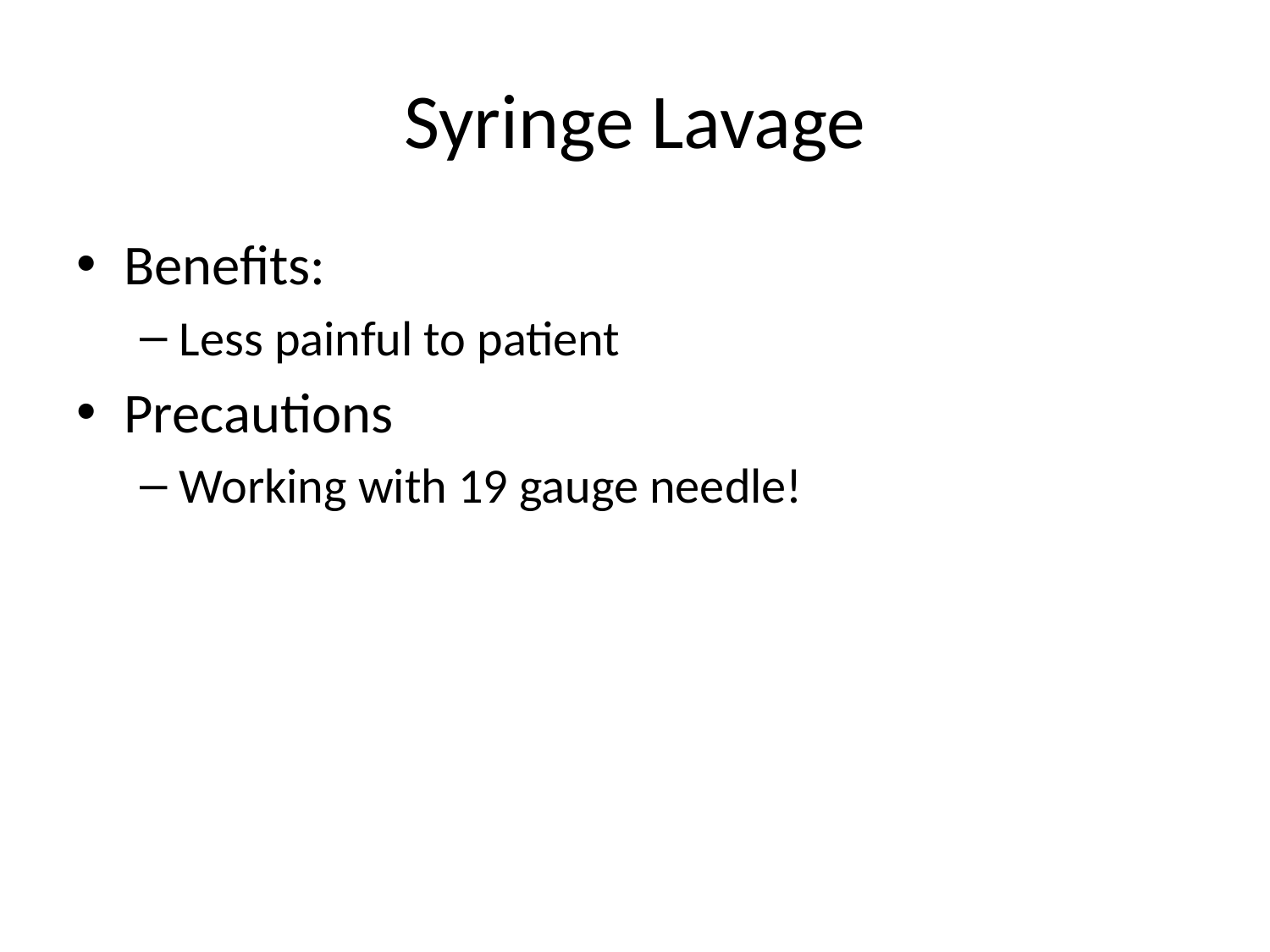

# Syringe Lavage
Benefits:
Less painful to patient
Precautions
Working with 19 gauge needle!